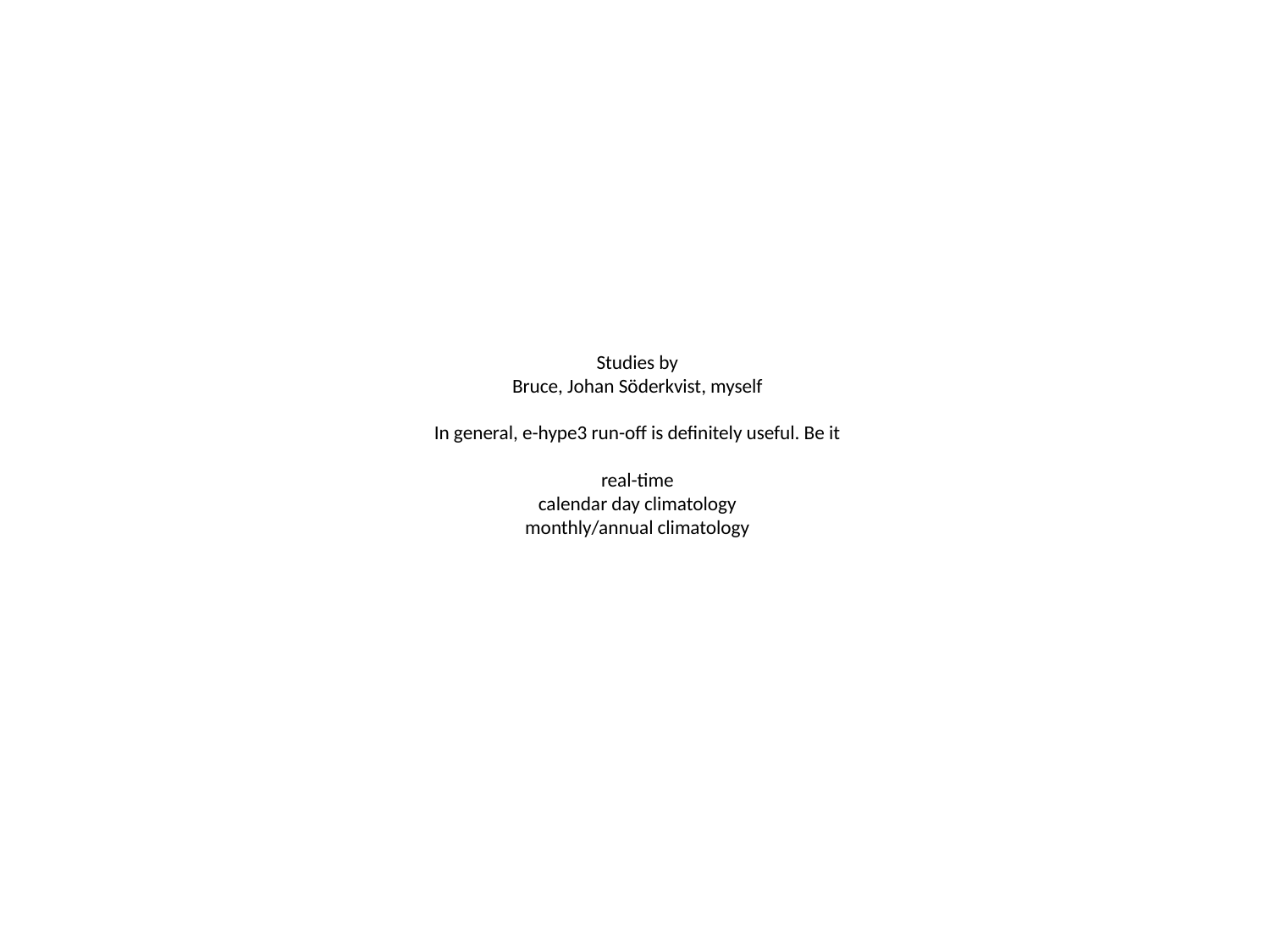

# Studies by Bruce, Johan Söderkvist, myself In general, e-hype3 run-off is definitely useful. Be it real-time calendar day climatology monthly/annual climatology